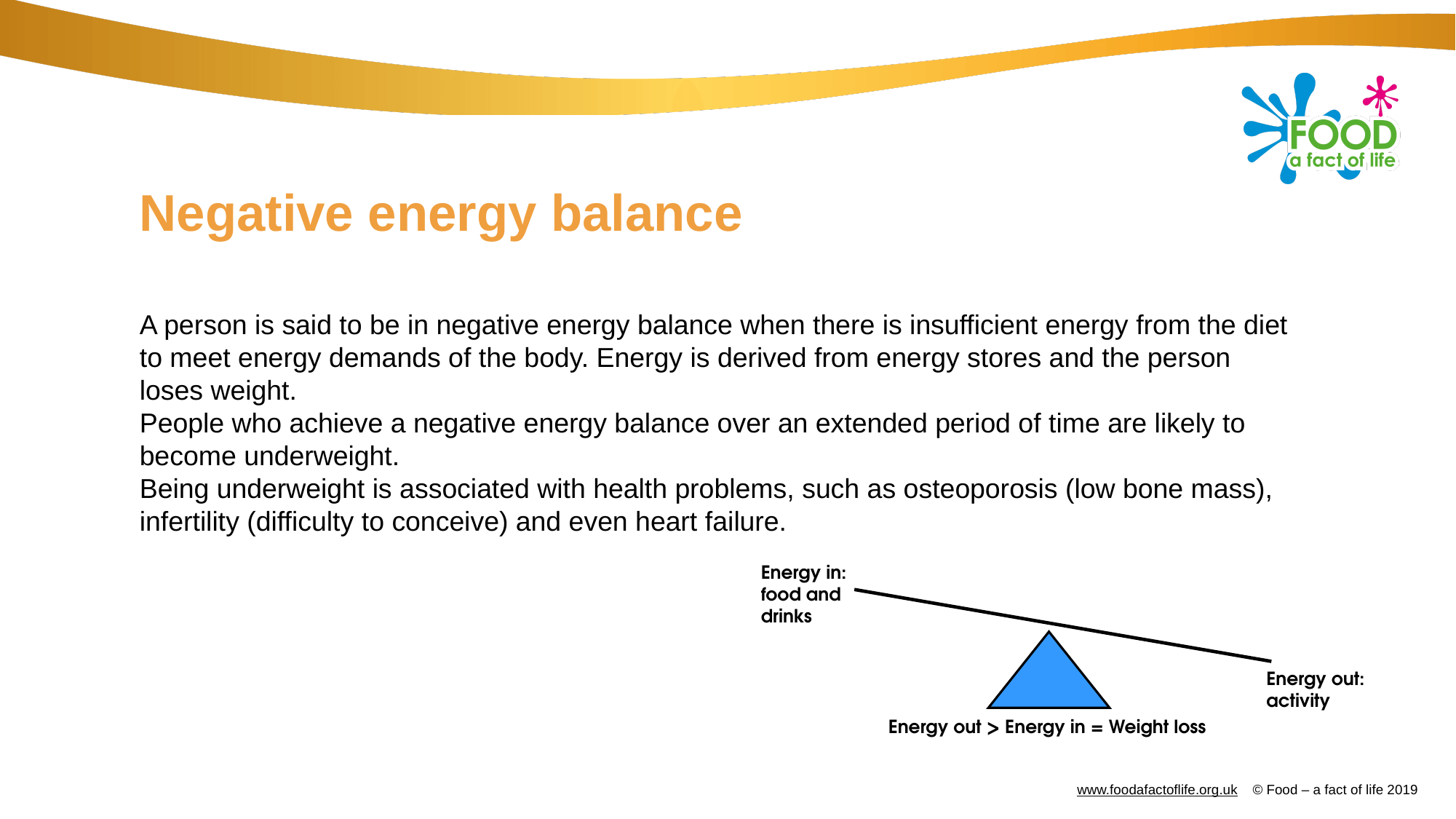

# Negative energy balance
A person is said to be in negative energy balance when there is insufficient energy from the diet to meet energy demands of the body. Energy is derived from energy stores and the person loses weight.
People who achieve a negative energy balance over an extended period of time are likely to become underweight.
Being underweight is associated with health problems, such as osteoporosis (low bone mass), infertility (difficulty to conceive) and even heart failure.

Energy in: food and drinks

Energy out: activity
Energy out > Energy in = Weight loss